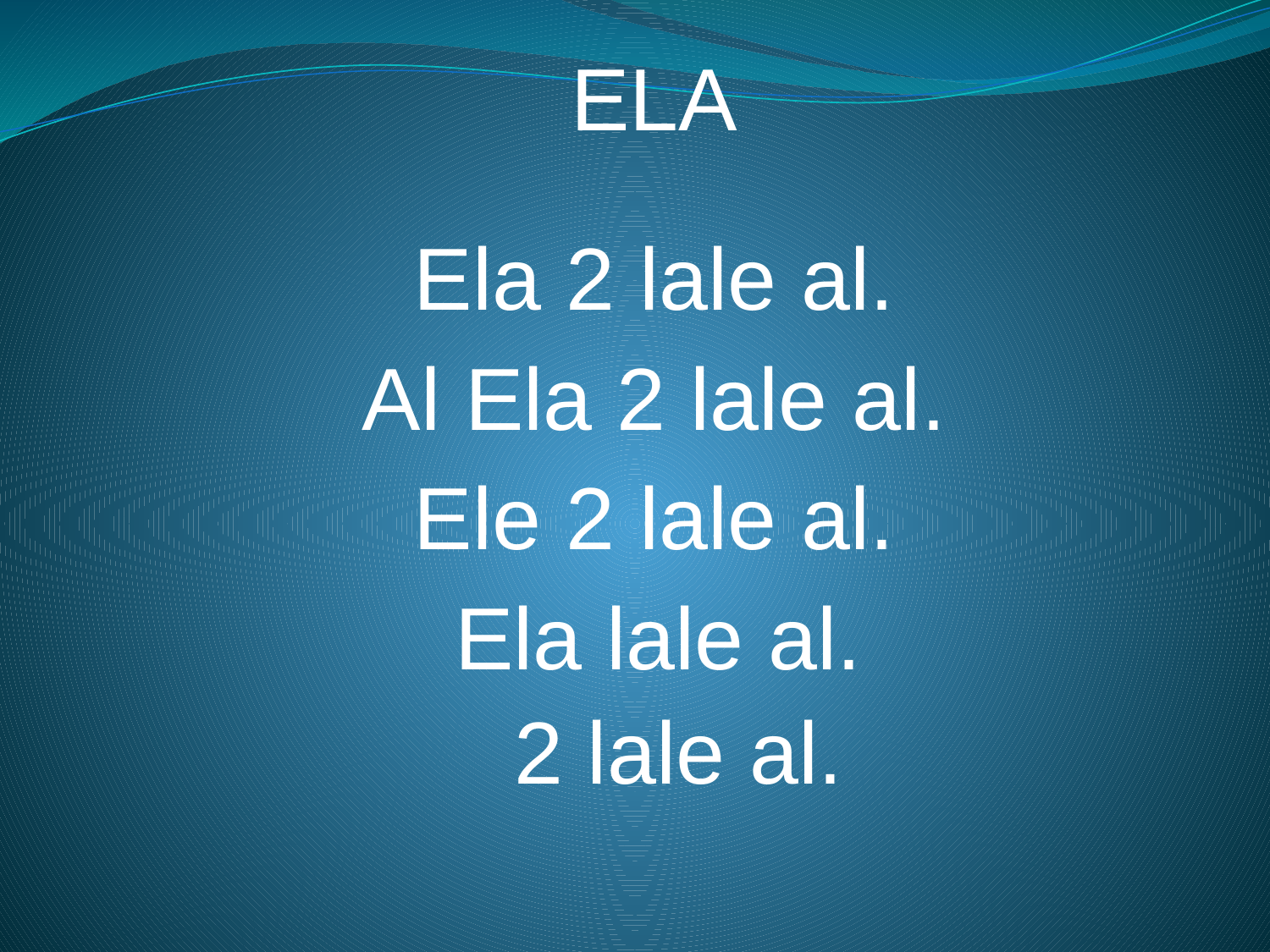

ELA
Ela 2 lale al.
Al Ela 2 lale al.
Ele 2 lale al.
Ela lale al.
2 lale al.